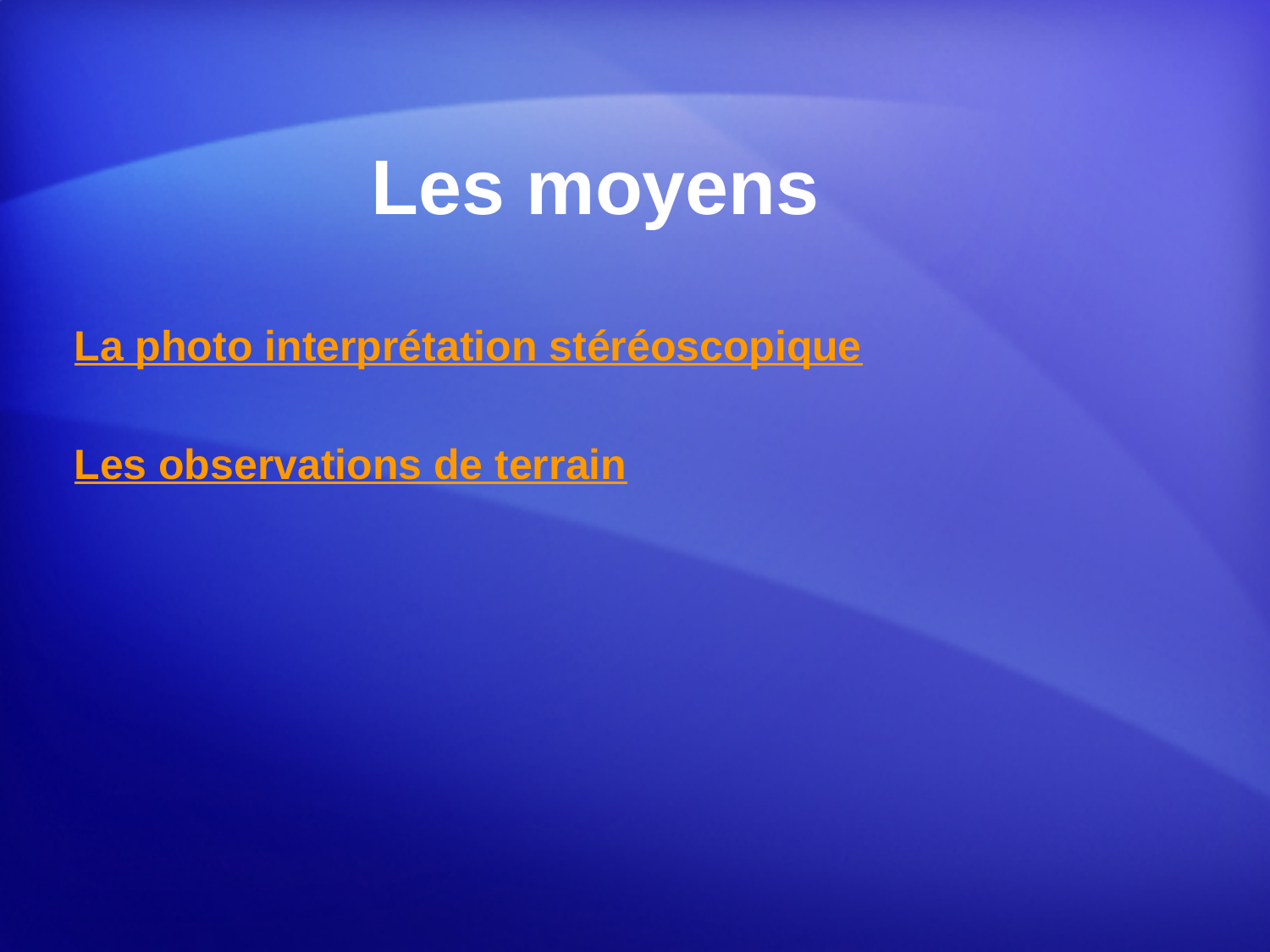

# Les moyens
La photo interprétation stéréoscopique

Les observations de terrain